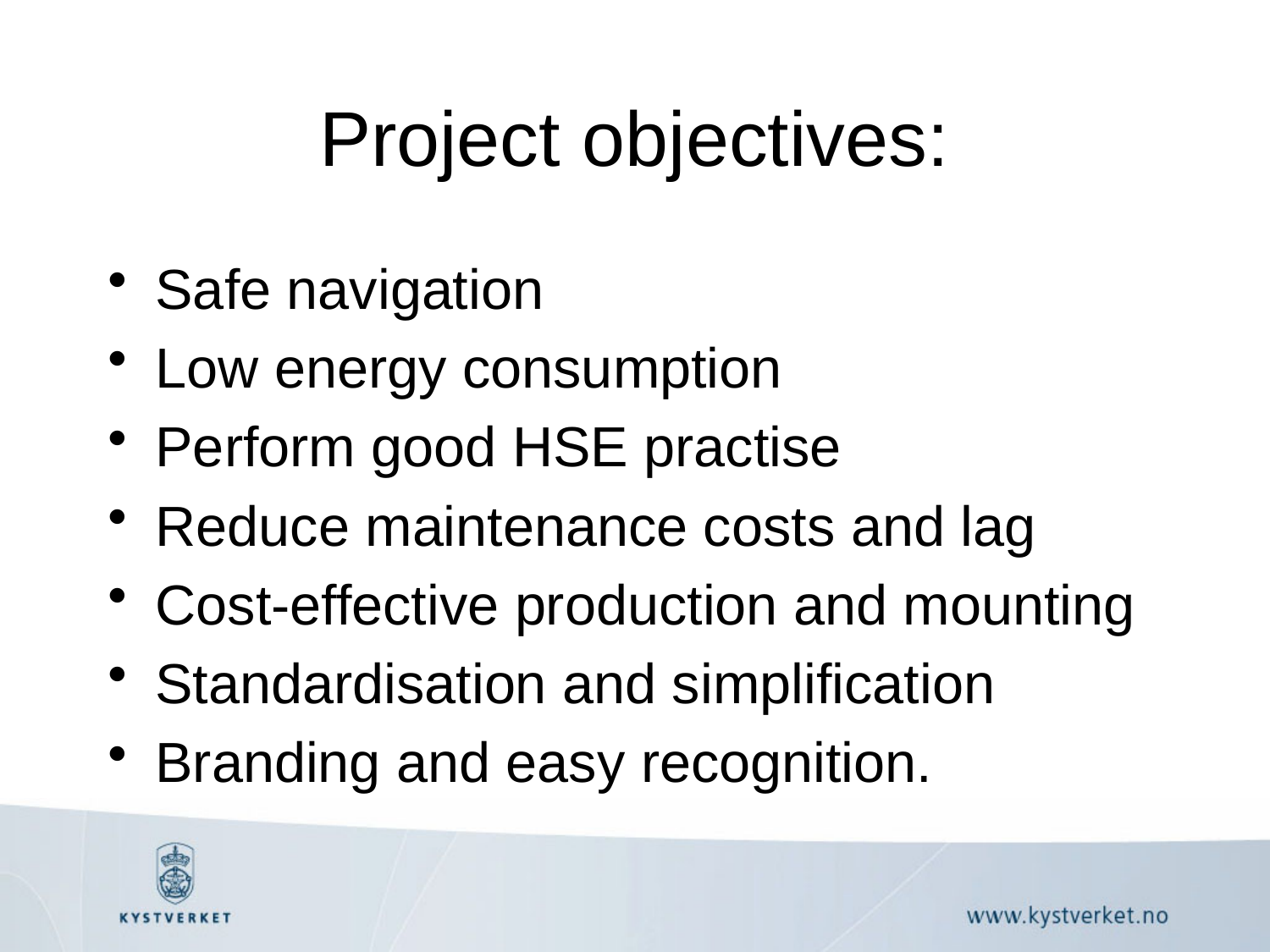

# Project objectives:
Safe navigation
Low energy consumption
Perform good HSE practise
Reduce maintenance costs and lag
Cost-effective production and mounting
Standardisation and simplification
Branding and easy recognition.